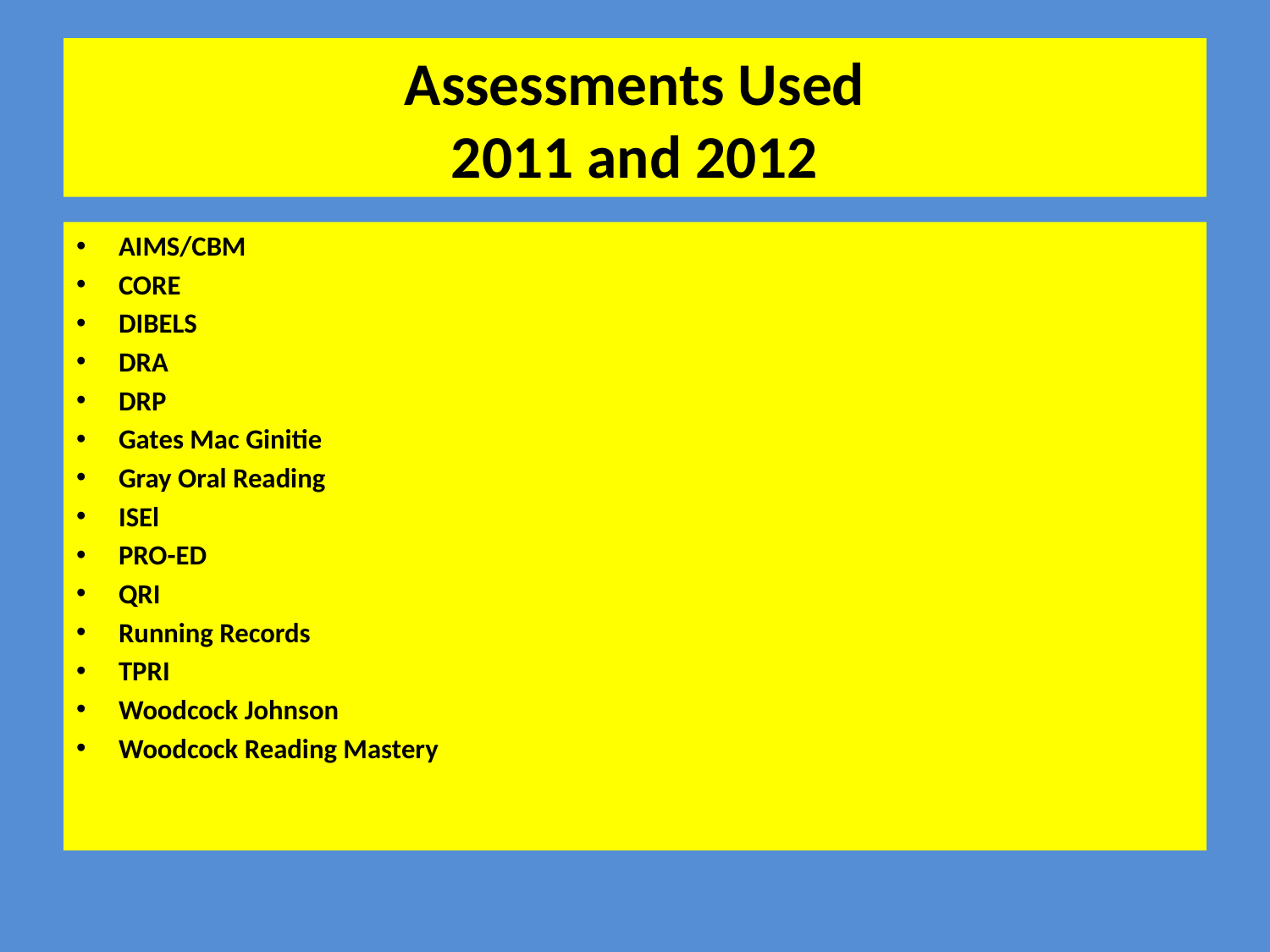

# Assessments Used 2011 and 2012
AIMS/CBM
CORE
DIBELS
DRA
DRP
Gates Mac Ginitie
Gray Oral Reading
ISEl
PRO-ED
QRI
Running Records
TPRI
Woodcock Johnson
Woodcock Reading Mastery